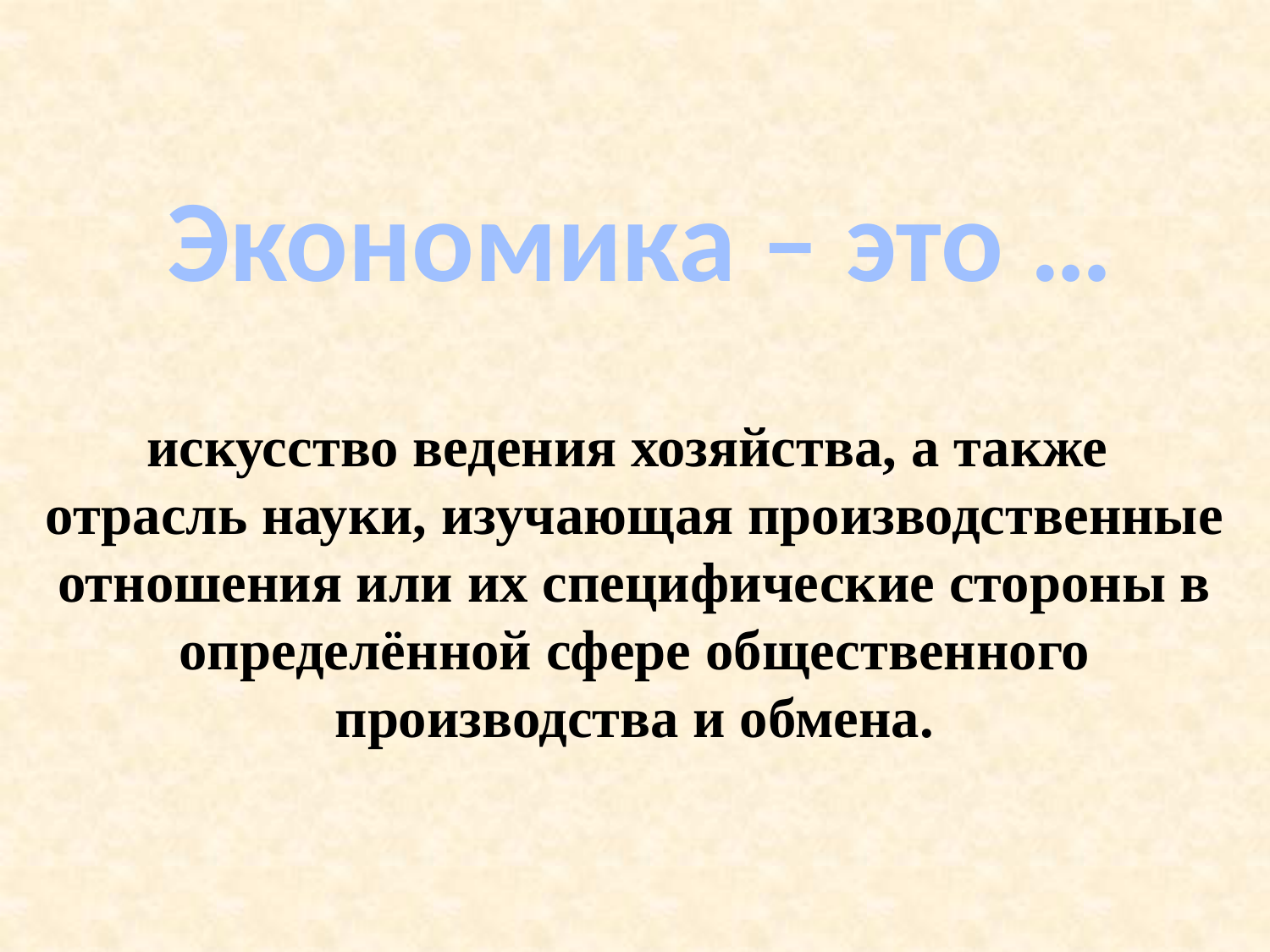

Экономика – это …
искусство ведения хозяйства, а также  отрасль науки, изучающая производственные отношения или их специфические стороны в определённой сфере общественного производства и обмена.